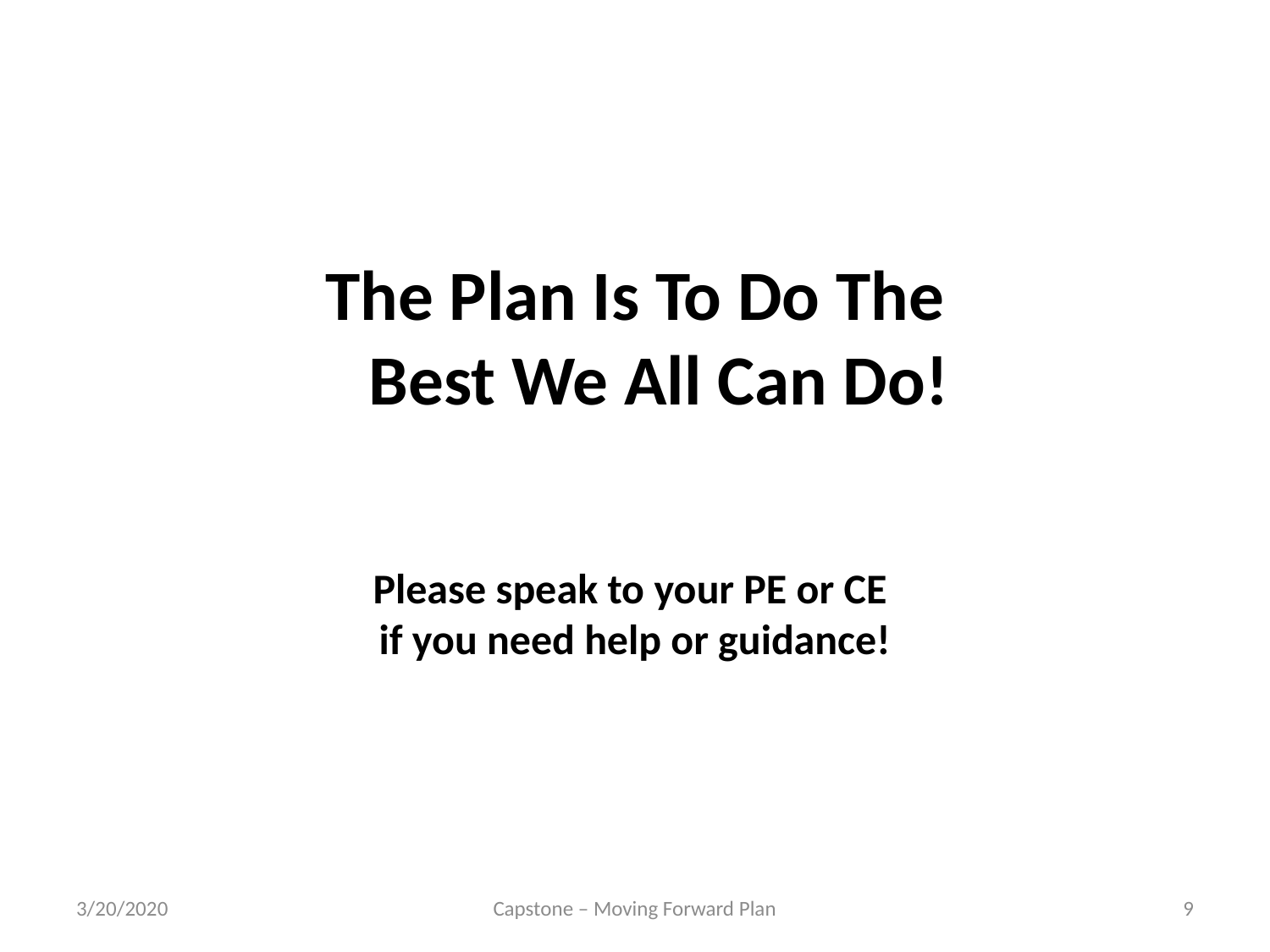

The Plan Is To Do The Best We All Can Do!

Please speak to your PE or CE
if you need help or guidance!
3/20/2020
Capstone – Moving Forward Plan
9